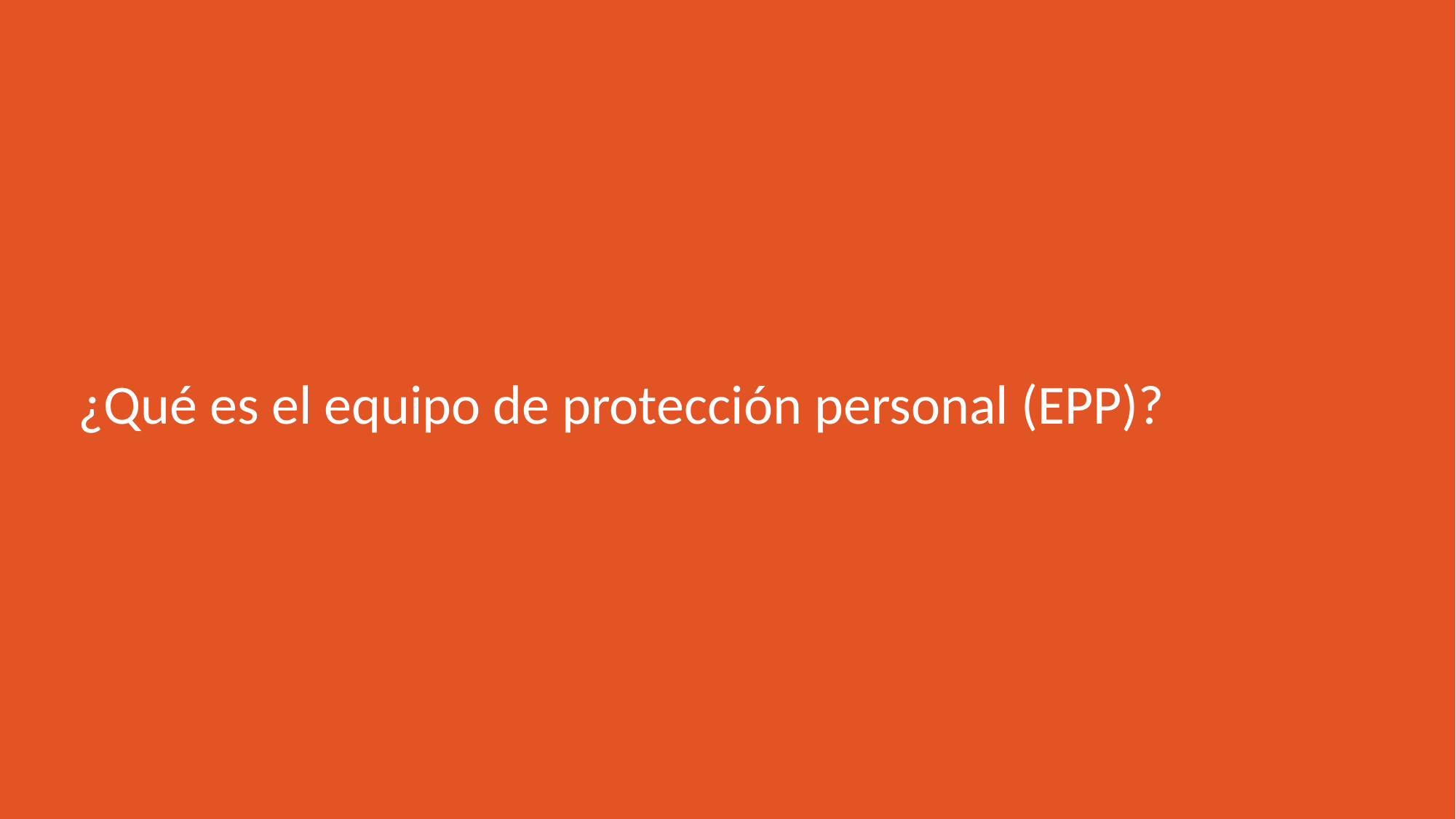

# ¿Qué es el equipo de protección personal (EPP)?